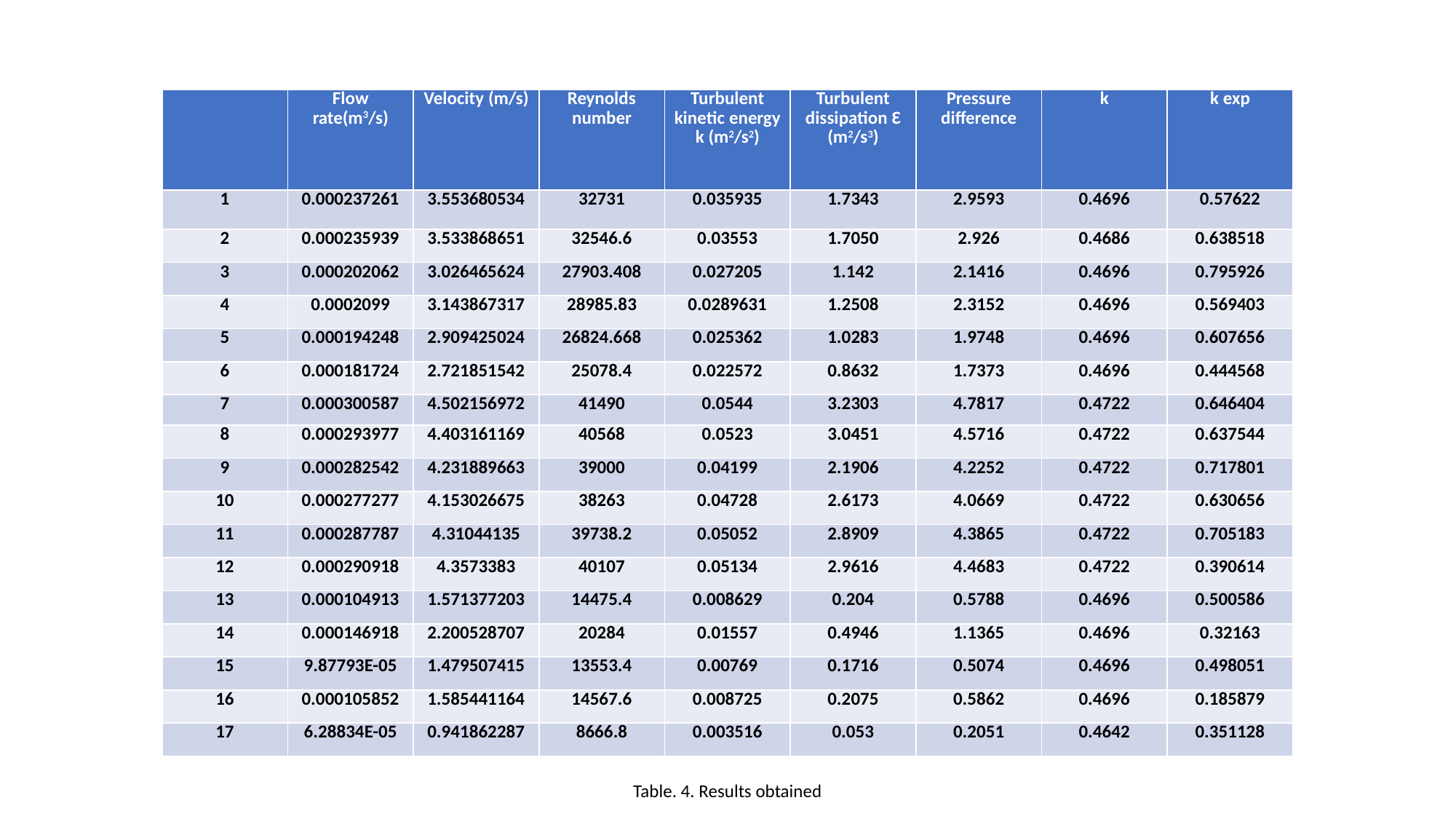

|  | Flow rate(m3/s) | Velocity (m/s) | Reynolds number | Turbulent kinetic energy k (m2/s2) | Turbulent dissipation Ɛ (m2/s3) | Pressure difference | k | k exp |
| --- | --- | --- | --- | --- | --- | --- | --- | --- |
| 1 | 0.000237261 | 3.553680534 | 32731 | 0.035935 | 1.7343 | 2.9593 | 0.4696 | 0.57622 |
| 2 | 0.000235939 | 3.533868651 | 32546.6 | 0.03553 | 1.7050 | 2.926 | 0.4686 | 0.638518 |
| 3 | 0.000202062 | 3.026465624 | 27903.408 | 0.027205 | 1.142 | 2.1416 | 0.4696 | 0.795926 |
| 4 | 0.0002099 | 3.143867317 | 28985.83 | 0.0289631 | 1.2508 | 2.3152 | 0.4696 | 0.569403 |
| 5 | 0.000194248 | 2.909425024 | 26824.668 | 0.025362 | 1.0283 | 1.9748 | 0.4696 | 0.607656 |
| 6 | 0.000181724 | 2.721851542 | 25078.4 | 0.022572 | 0.8632 | 1.7373 | 0.4696 | 0.444568 |
| 7 | 0.000300587 | 4.502156972 | 41490 | 0.0544 | 3.2303 | 4.7817 | 0.4722 | 0.646404 |
| 8 | 0.000293977 | 4.403161169 | 40568 | 0.0523 | 3.0451 | 4.5716 | 0.4722 | 0.637544 |
| 9 | 0.000282542 | 4.231889663 | 39000 | 0.04199 | 2.1906 | 4.2252 | 0.4722 | 0.717801 |
| 10 | 0.000277277 | 4.153026675 | 38263 | 0.04728 | 2.6173 | 4.0669 | 0.4722 | 0.630656 |
| 11 | 0.000287787 | 4.31044135 | 39738.2 | 0.05052 | 2.8909 | 4.3865 | 0.4722 | 0.705183 |
| 12 | 0.000290918 | 4.3573383 | 40107 | 0.05134 | 2.9616 | 4.4683 | 0.4722 | 0.390614 |
| 13 | 0.000104913 | 1.571377203 | 14475.4 | 0.008629 | 0.204 | 0.5788 | 0.4696 | 0.500586 |
| 14 | 0.000146918 | 2.200528707 | 20284 | 0.01557 | 0.4946 | 1.1365 | 0.4696 | 0.32163 |
| 15 | 9.87793E-05 | 1.479507415 | 13553.4 | 0.00769 | 0.1716 | 0.5074 | 0.4696 | 0.498051 |
| 16 | 0.000105852 | 1.585441164 | 14567.6 | 0.008725 | 0.2075 | 0.5862 | 0.4696 | 0.185879 |
| 17 | 6.28834E-05 | 0.941862287 | 8666.8 | 0.003516 | 0.053 | 0.2051 | 0.4642 | 0.351128 |
Table. 4. Results obtained